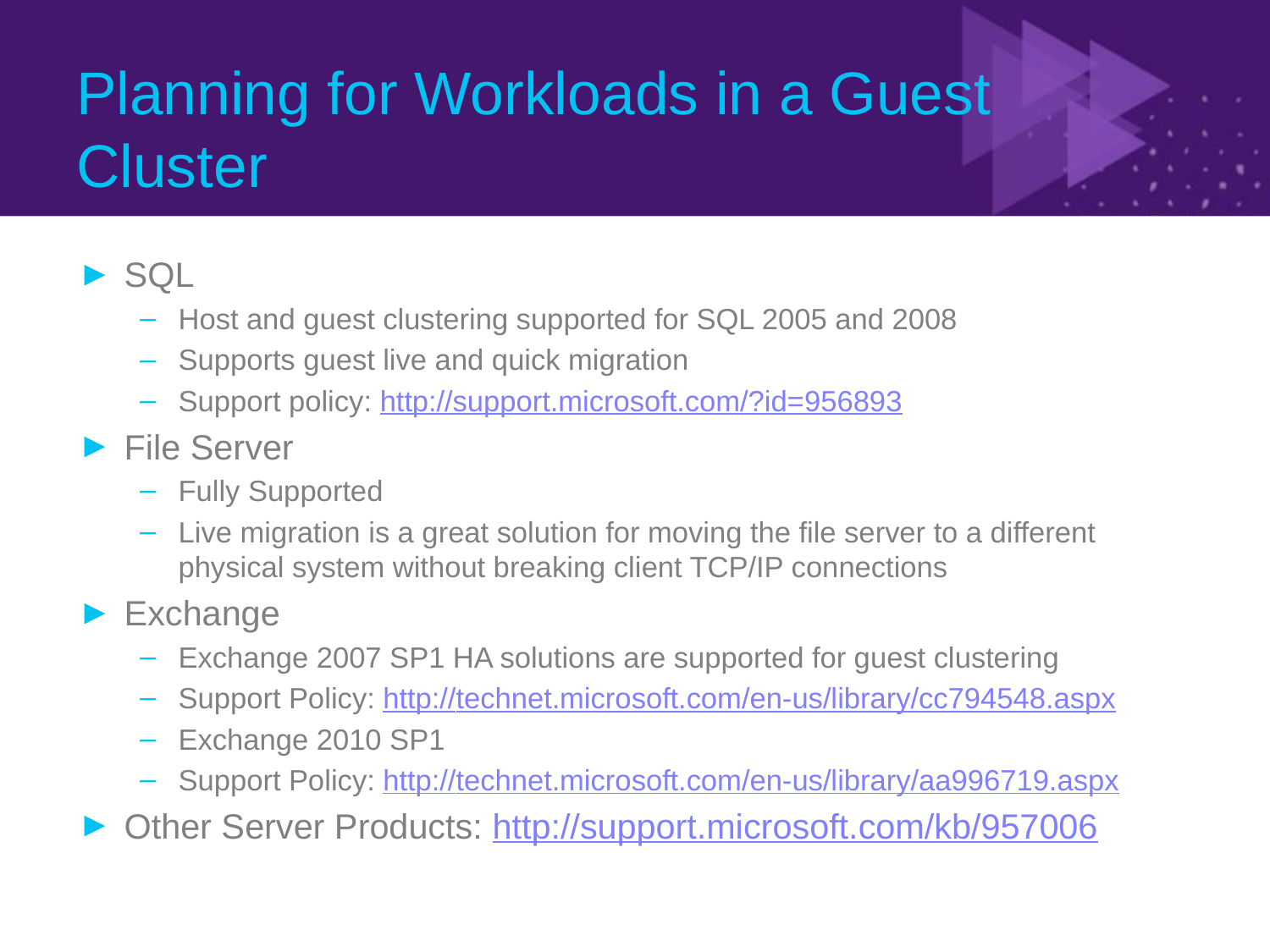

# Planning for Workloads in a Guest Cluster
SQL
Host and guest clustering supported for SQL 2005 and 2008
Supports guest live and quick migration
Support policy: http://support.microsoft.com/?id=956893
File Server
Fully Supported
Live migration is a great solution for moving the file server to a different physical system without breaking client TCP/IP connections
Exchange
Exchange 2007 SP1 HA solutions are supported for guest clustering
Support Policy: http://technet.microsoft.com/en-us/library/cc794548.aspx
Exchange 2010 SP1
Support Policy: http://technet.microsoft.com/en-us/library/aa996719.aspx
Other Server Products: http://support.microsoft.com/kb/957006